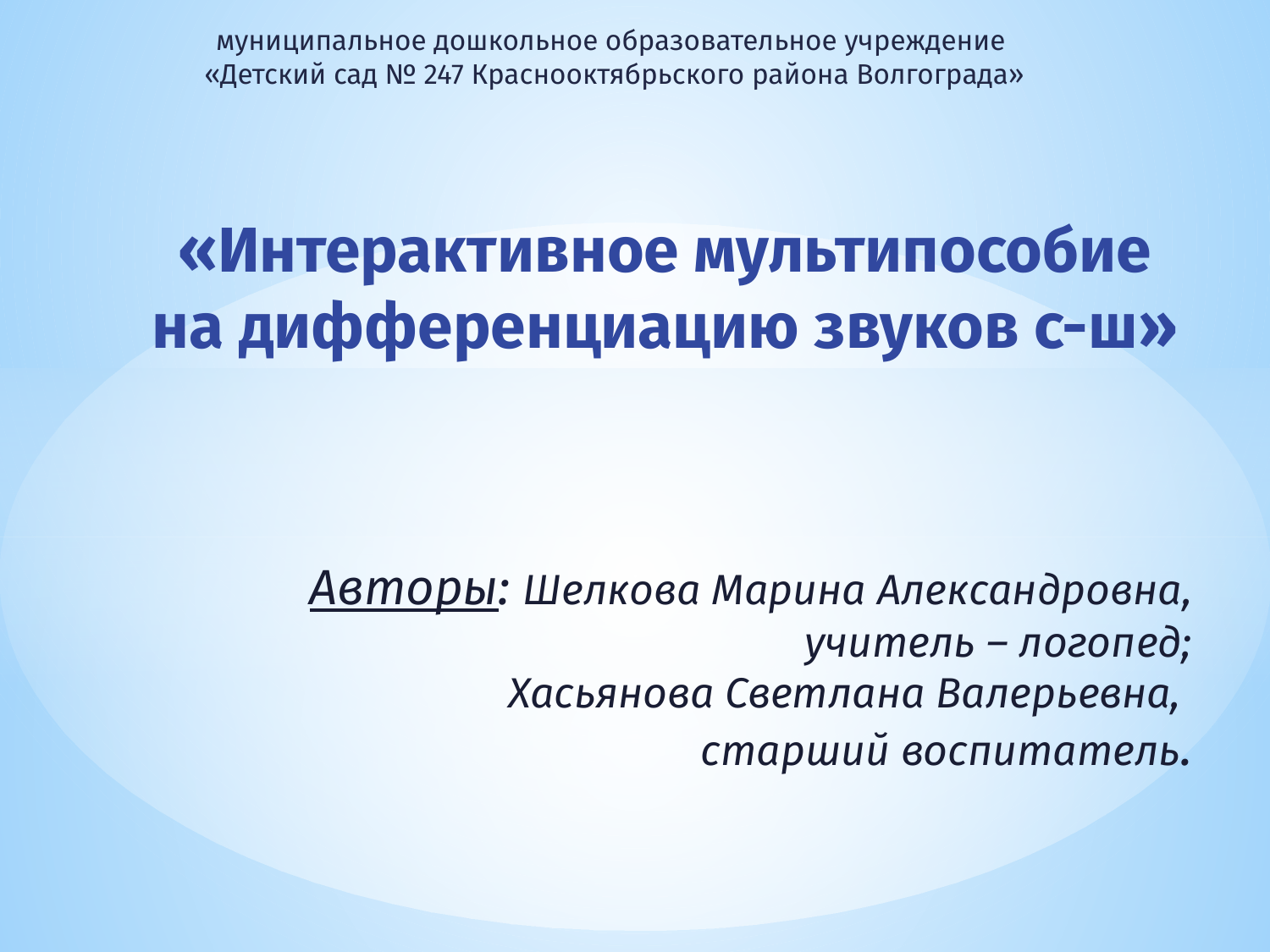

муниципальное дошкольное образовательное учреждение
«Детский сад № 247 Краснооктябрьского района Волгограда»

«Интерактивное мультипособие на дифференциацию звуков с-ш»

Авторы: Шелкова Марина Александровна, учитель – логопед;
Хасьянова Светлана Валерьевна,
старший воспитатель.